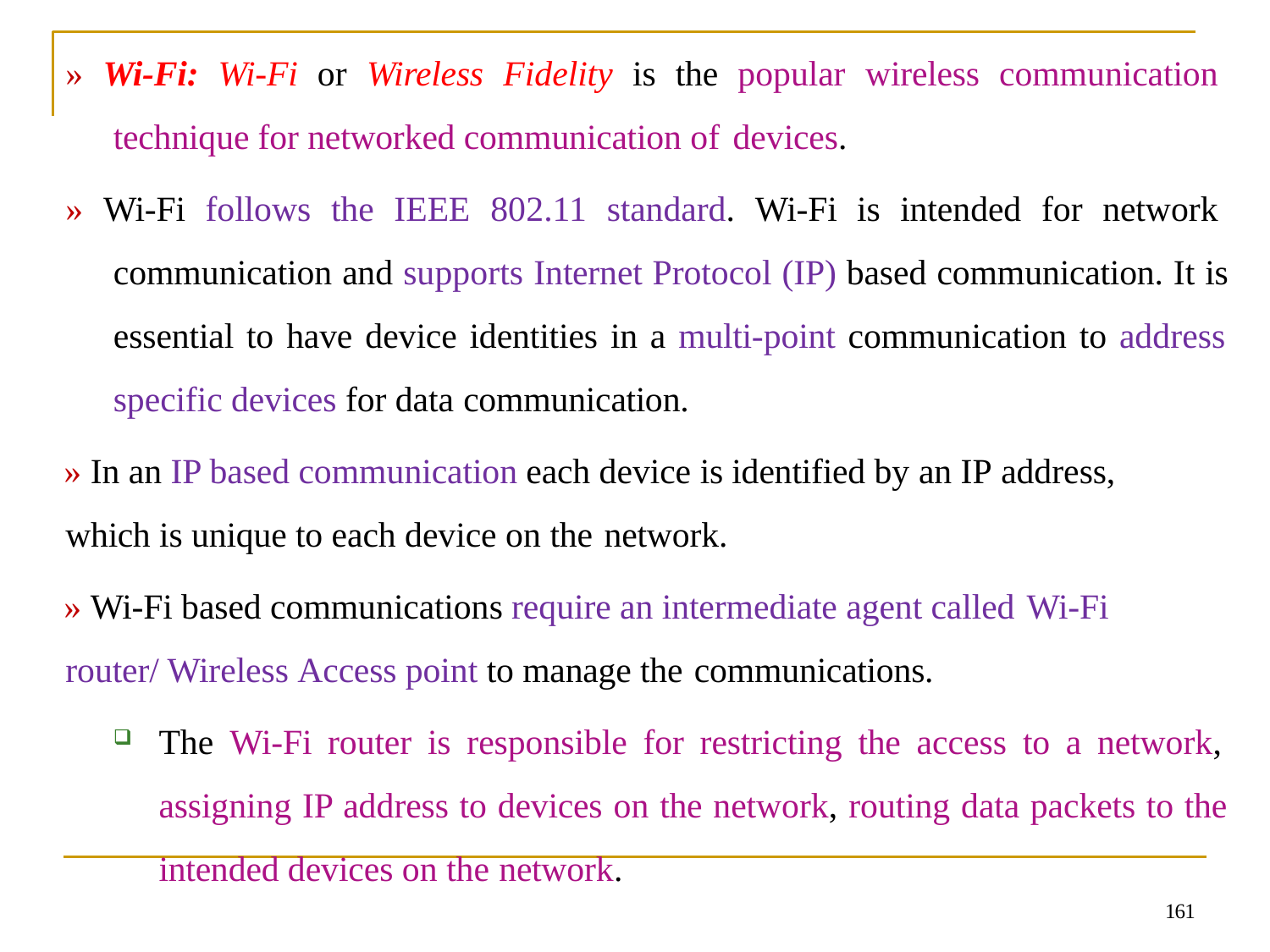

» Wi-Fi: Wi-Fi or Wireless Fidelity is the popular wireless communication  technique for networked communication of devices.
» Wi-Fi follows the IEEE 802.11 standard. Wi-Fi is intended for network  communication and supports Internet Protocol (IP) based communication. It is  essential to have device identities in a multi-point communication to address  specific devices for data communication.
» In an IP based communication each device is identified by an IP address,
which is unique to each device on the network.
» Wi-Fi based communications require an intermediate agent called Wi-Fi
router/ Wireless Access point to manage the communications.
The Wi-Fi router is responsible for restricting the access to a network,  assigning IP address to devices on the network, routing data packets to the  intended devices on the network.
161